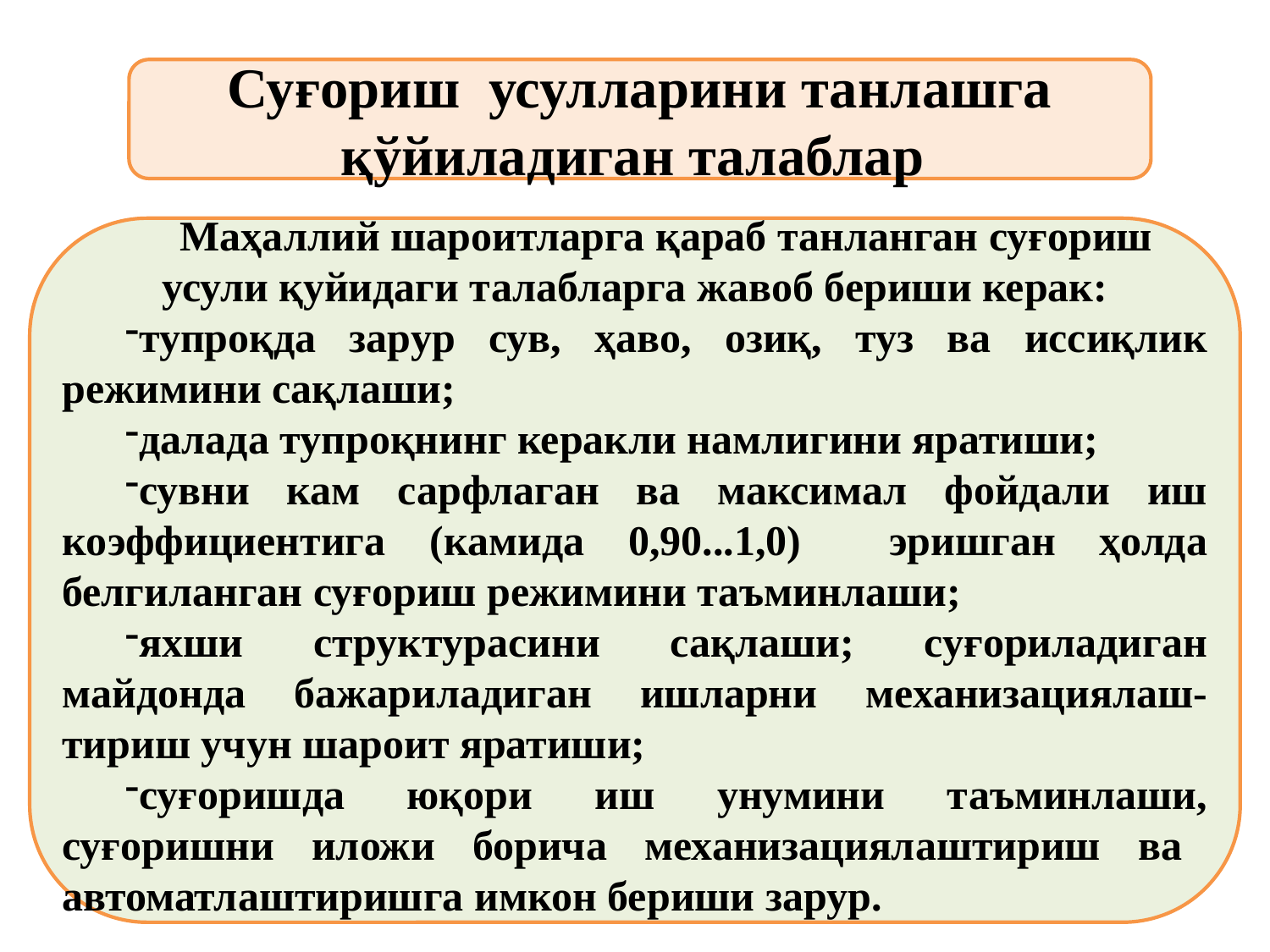

Суғориш  усулларини танлашга қўйиладиган талаблар
Маҳаллий шароитларга қараб танланган суғориш усули қуйидаги талабларга жавоб бериши керак:
тупроқда зарур сув, ҳаво, озиқ, туз ва иссиқлик режимини сақлаши;
далада тупроқнинг керакли намлигини яратиши;
сувни кам сарфлаган ва максимал фойдали иш коэффициентига (камида 0,90...1,0)  эришган ҳолда белгиланган суғориш режимини таъминлаши;
яхши структурасини сақлаши; суғориладиган майдонда бажариладиган ишларни механизациялаш-тириш учун шароит яратиши;
суғоришда юқори иш унумини таъминлаши, суғоришни   иложи   борича   механизациялаштириш   ва   автоматлаштиришга имкон бериши зарур.